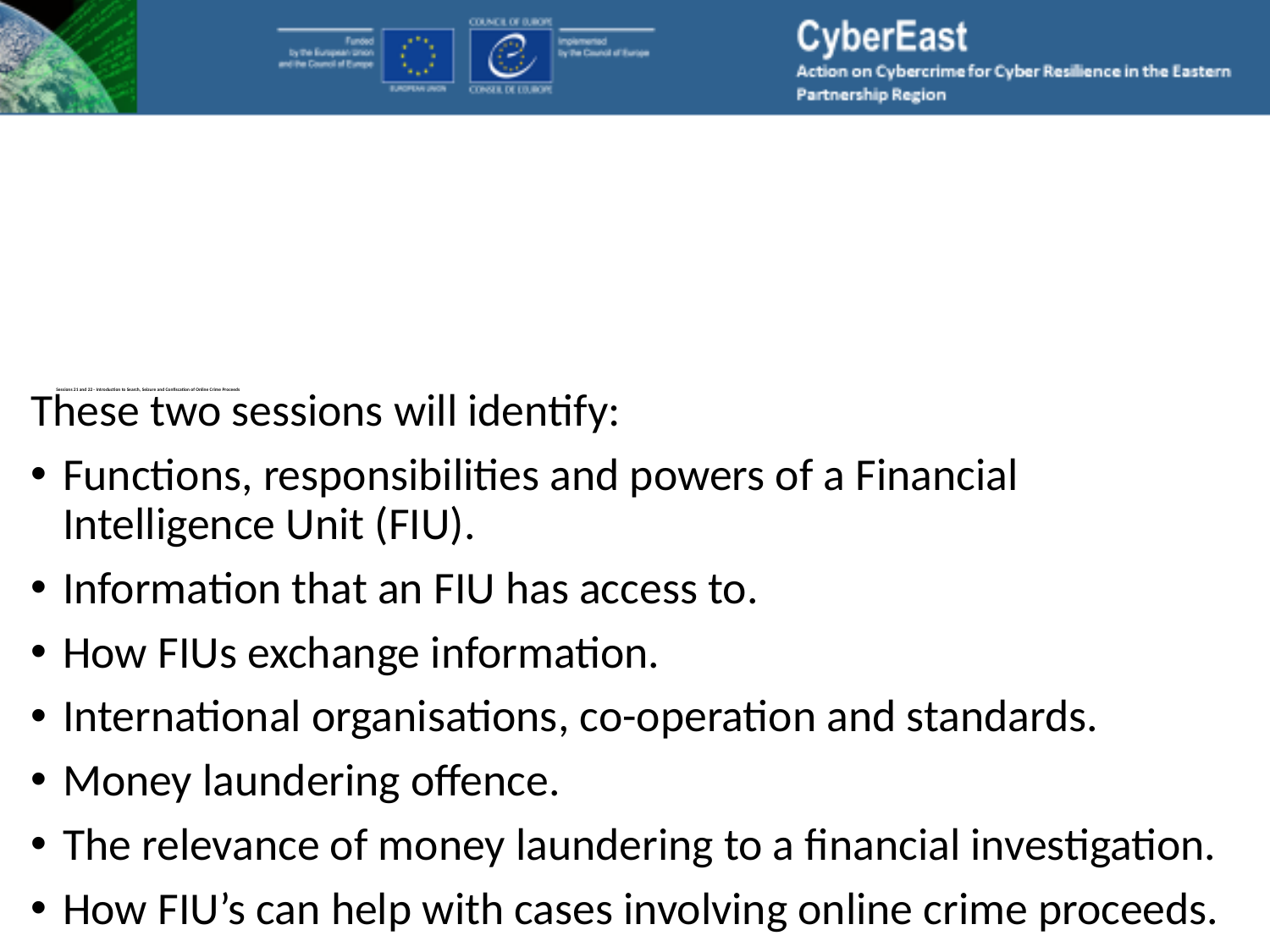

# Sessions 21 and 22 - Introduction to Search, Seizure and Confiscation of Online Crime Proceeds
These two sessions will identify:
Functions, responsibilities and powers of a Financial Intelligence Unit (FIU).
Information that an FIU has access to.
How FIUs exchange information.
International organisations, co-operation and standards.
Money laundering offence.
The relevance of money laundering to a financial investigation.
How FIU’s can help with cases involving online crime proceeds.